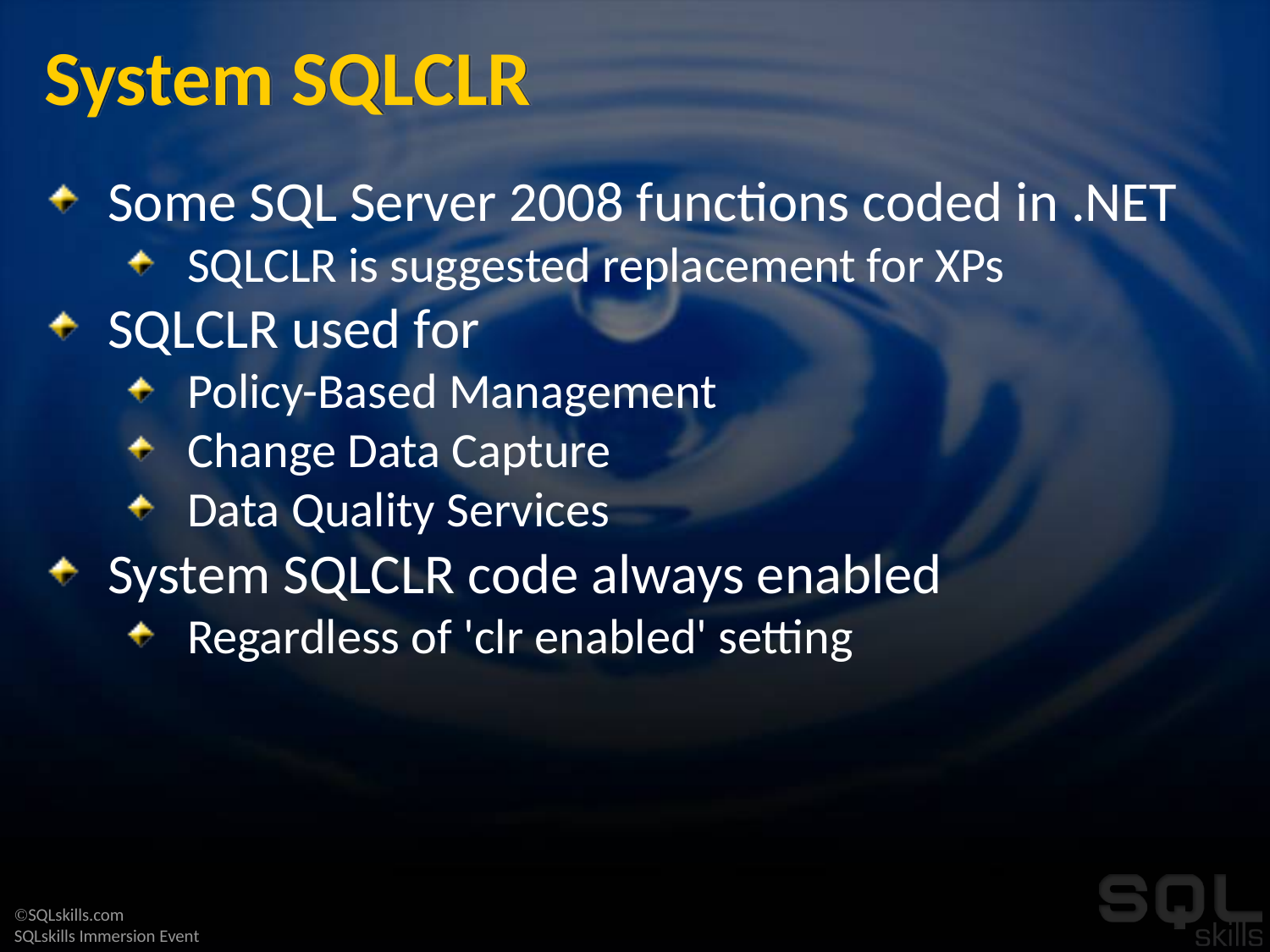

# System SQLCLR
Some SQL Server 2008 functions coded in .NET
SQLCLR is suggested replacement for XPs
SQLCLR used for
Policy-Based Management
Change Data Capture
Data Quality Services
System SQLCLR code always enabled
Regardless of 'clr enabled' setting